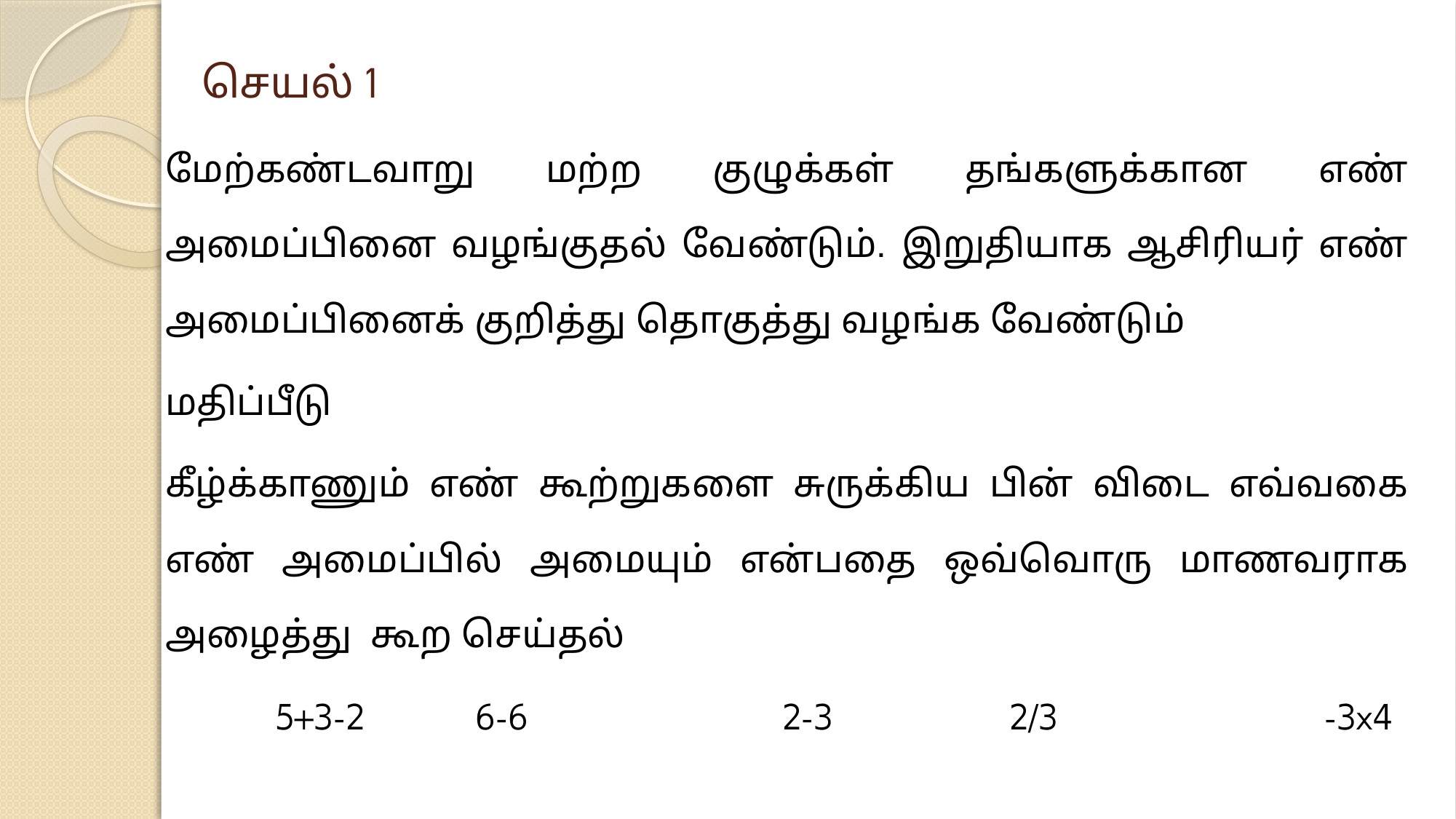

# செயல் 1
மேற்கண்டவாறு மற்ற குழுக்கள் தங்களுக்கான எண் அமைப்பினை வழங்குதல் வேண்டும். இறுதியாக ஆசிரியர் எண் அமைப்பினைக் குறித்து தொகுத்து வழங்க வேண்டும்
மதிப்பீடு
கீழ்க்காணும் எண் கூற்றுகளை சுருக்கிய பின் விடை எவ்வகை எண் அமைப்பில் அமையும் என்பதை ஒவ்வொரு மாணவராக அழைத்து  கூற செய்தல்
          5+3-2          6-6                       2-3                2/3                        -3x4